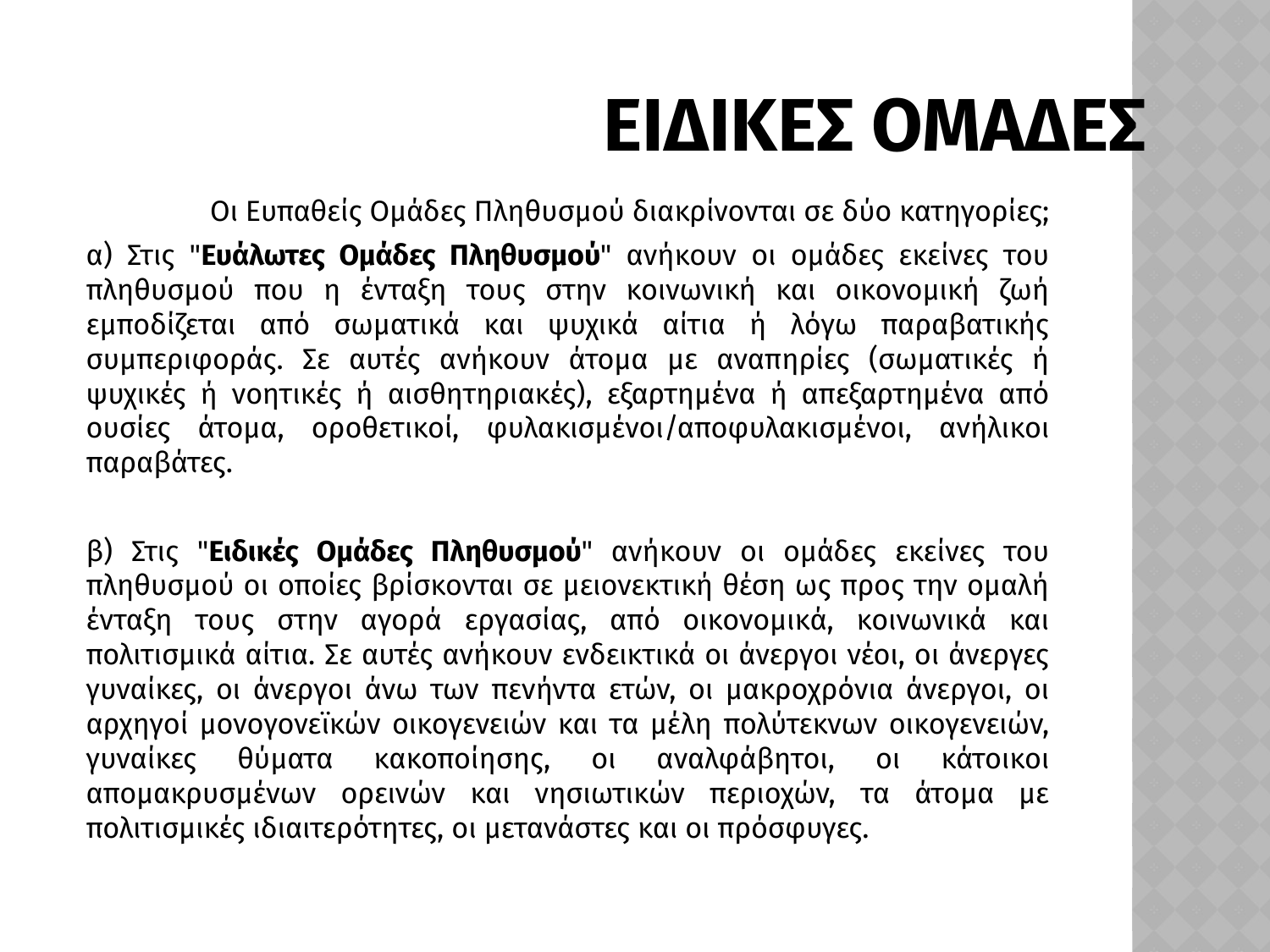

# ΕΙΔΙΚΕΣ ΟΜΑΔΕΣ
Oι Ευπαθείς Ομάδες Πληθυσμού διακρίνονται σε δύο κατηγορίες;
α) Στις "Ευάλωτες Ομάδες Πληθυσμού" ανήκουν οι ομάδες εκείνες του πληθυσμού που η ένταξη τους στην κοινωνική και οικονομική ζωή εμποδίζεται από σωματικά και ψυχικά αίτια ή λόγω παραβατικής συμπεριφοράς. Σε αυτές ανήκουν άτομα με αναπηρίες (σωματικές ή ψυχικές ή νοητικές ή αισθητηριακές), εξαρτημένα ή απεξαρτημένα από ουσίες άτομα, οροθετικοί, φυλακισμένοι/αποφυλακισμένοι, ανήλικοι παραβάτες.

β) Στις "Ειδικές Ομάδες Πληθυσμού" ανήκουν οι ομάδες εκείνες του πληθυσμού οι οποίες βρίσκονται σε μειονεκτική θέση ως προς την ομαλή ένταξη τους στην αγορά εργασίας, από οικονομικά, κοινωνικά και πολιτισμικά αίτια. Σε αυτές ανήκουν ενδεικτικά οι άνεργοι νέοι, οι άνεργες γυναίκες, οι άνεργοι άνω των πενήντα ετών, οι μακροχρόνια άνεργοι, οι αρχηγοί μονογονεϊκών οικογενειών και τα μέλη πολύτεκνων οικογενειών, γυναίκες θύματα κακοποίησης, οι αναλφάβητοι, οι κάτοικοι απομακρυσμένων ορεινών και νησιωτικών περιοχών, τα άτομα με πολιτισμικές ιδιαιτερότητες, οι μετανάστες και οι πρόσφυγες.